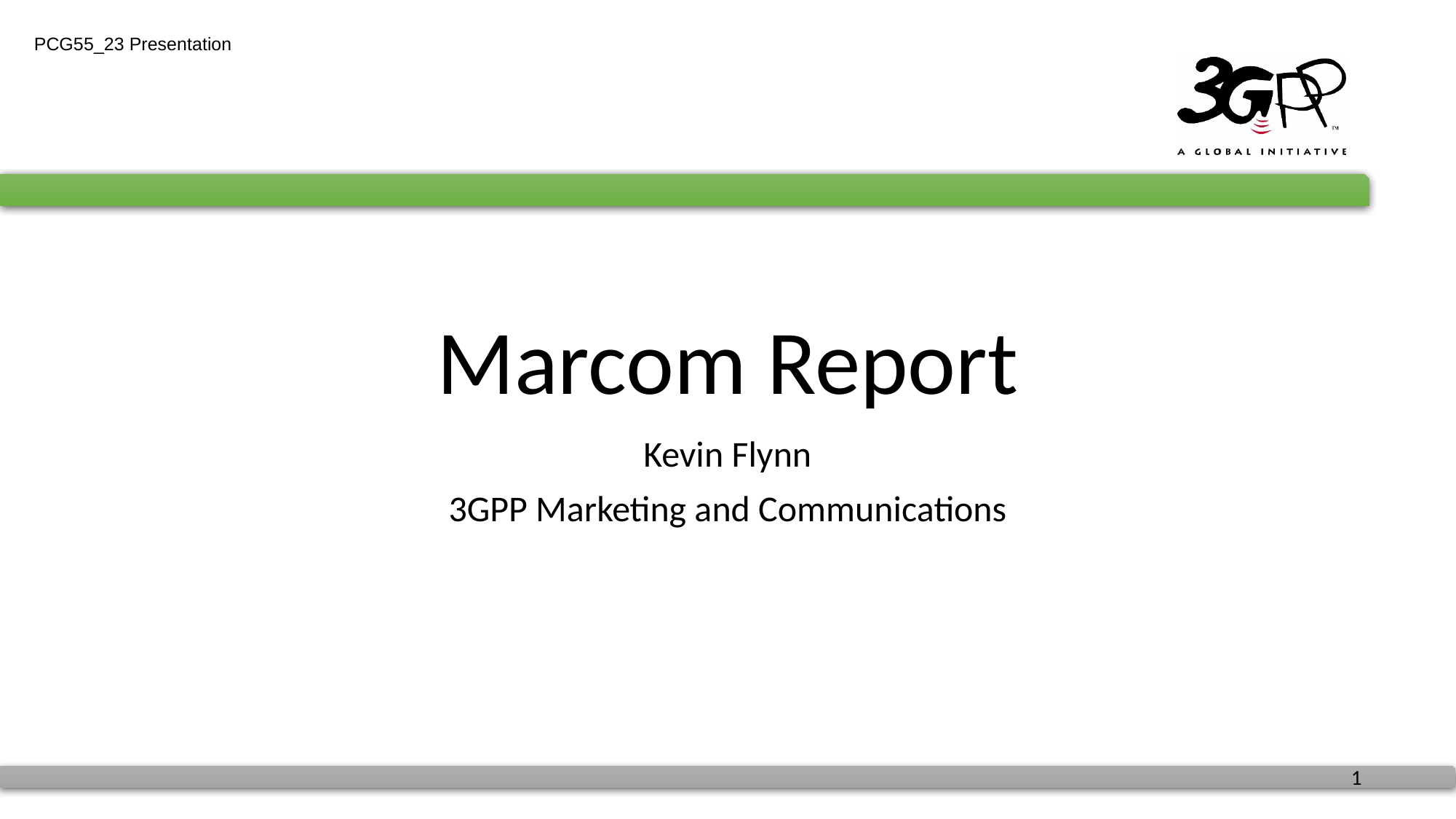

PCG55_23 Presentation
# Marcom Report
Kevin Flynn
3GPP Marketing and Communications